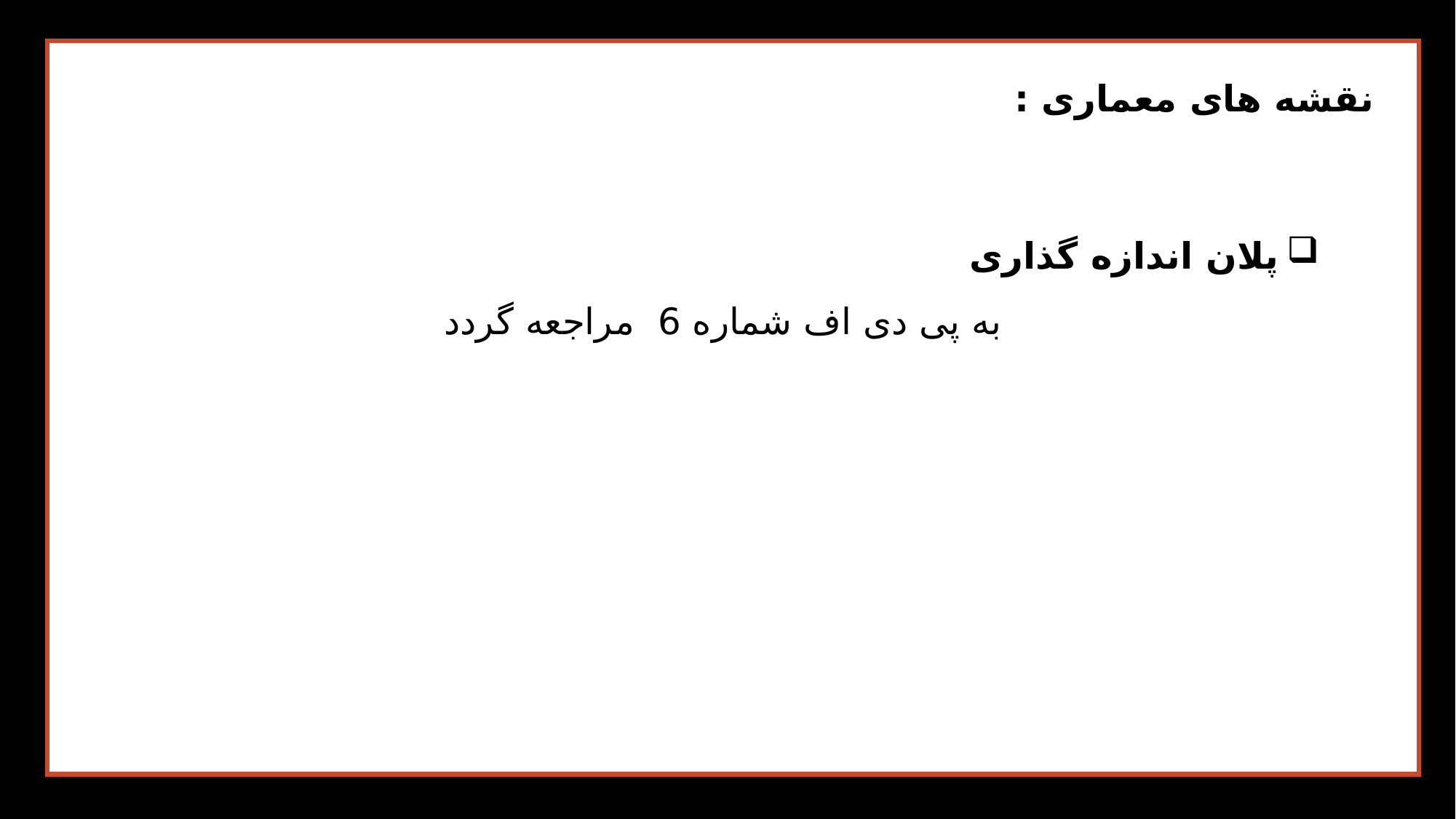

نقشه های معماری :

پلان اندازه گذاری
به پی دی اف شماره 6  مراجعه گردد